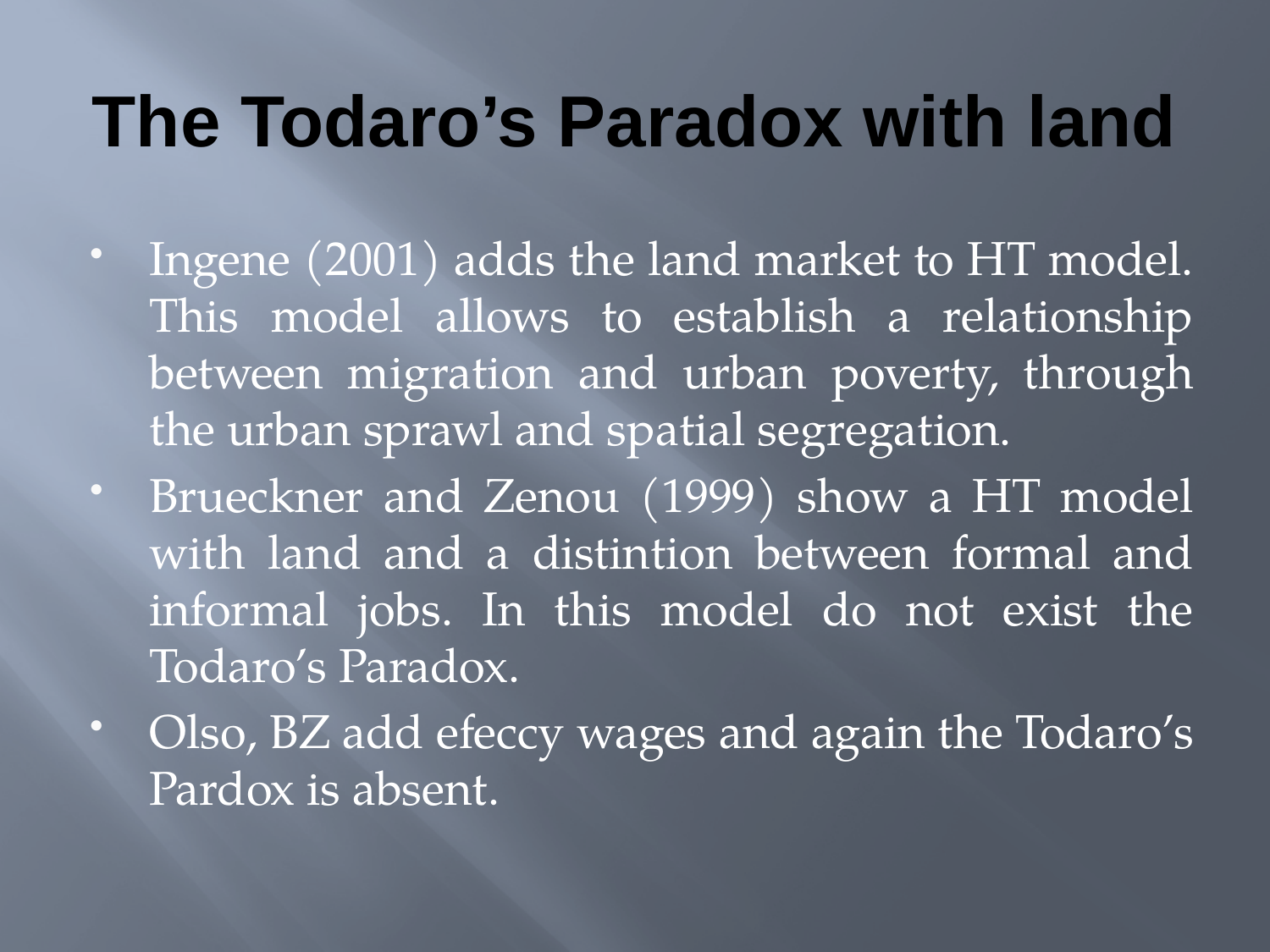

# The Todaro’s Paradox with land
Ingene (2001) adds the land market to HT model. This model allows to establish a relationship between migration and urban poverty, through the urban sprawl and spatial segregation.
Brueckner and Zenou (1999) show a HT model with land and a distintion between formal and informal jobs. In this model do not exist the Todaro’s Paradox.
Olso, BZ add efeccy wages and again the Todaro’s Pardox is absent.